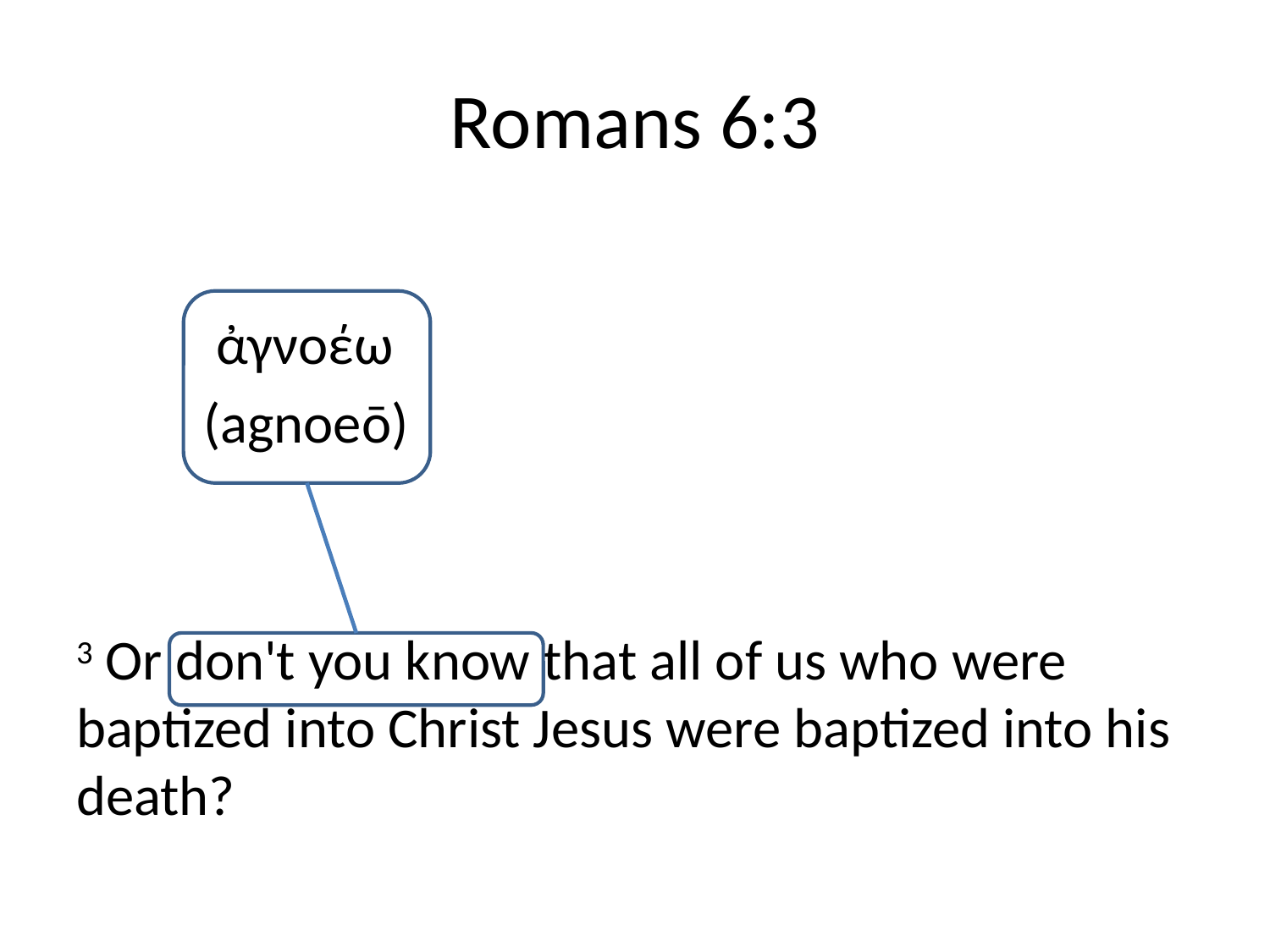

# Romans 6:3

	 ἀγνοέω
	(agnoeō)

3 Or don't you know that all of us who were baptized into Christ Jesus were baptized into his death?